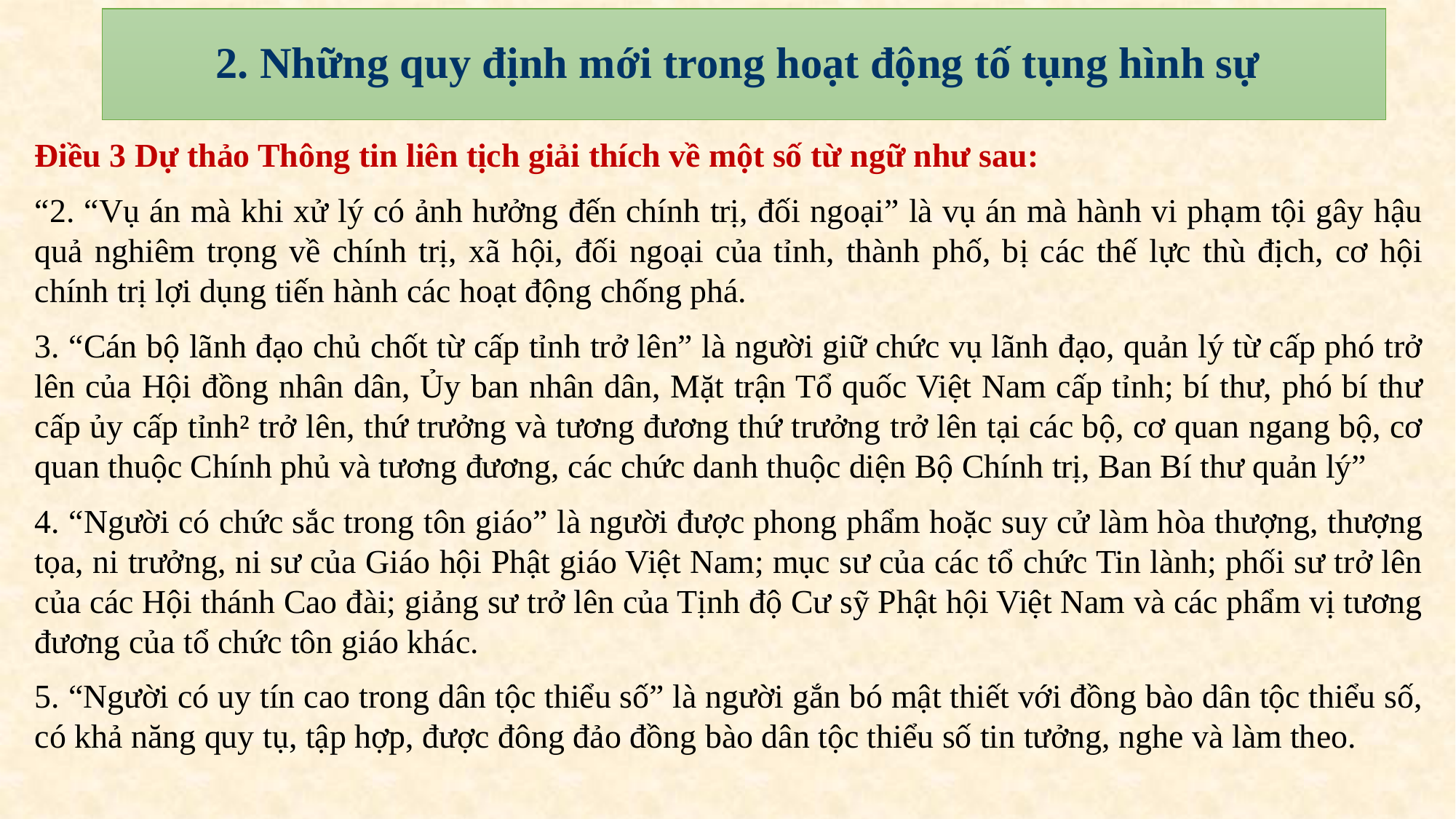

# 2. Những quy định mới trong hoạt động tố tụng hình sự
Điều 3 Dự thảo Thông tin liên tịch giải thích về một số từ ngữ như sau:
“2. “Vụ án mà khi xử lý có ảnh hưởng đến chính trị, đối ngoại” là vụ án mà hành vi phạm tội gây hậu quả nghiêm trọng về chính trị, xã hội, đối ngoại của tỉnh, thành phố, bị các thế lực thù địch, cơ hội chính trị lợi dụng tiến hành các hoạt động chống phá.
3. “Cán bộ lãnh đạo chủ chốt từ cấp tỉnh trở lên” là người giữ chức vụ lãnh đạo, quản lý từ cấp phó trở lên của Hội đồng nhân dân, Ủy ban nhân dân, Mặt trận Tổ quốc Việt Nam cấp tỉnh; bí thư, phó bí thư cấp ủy cấp tỉnh² trở lên, thứ trưởng và tương đương thứ trưởng trở lên tại các bộ, cơ quan ngang bộ, cơ quan thuộc Chính phủ và tương đương, các chức danh thuộc diện Bộ Chính trị, Ban Bí thư quản lý”
4. “Người có chức sắc trong tôn giáo” là người được phong phẩm hoặc suy cử làm hòa thượng, thượng tọa, ni trưởng, ni sư của Giáo hội Phật giáo Việt Nam; mục sư của các tổ chức Tin lành; phối sư trở lên của các Hội thánh Cao đài; giảng sư trở lên của Tịnh độ Cư sỹ Phật hội Việt Nam và các phẩm vị tương đương của tổ chức tôn giáo khác.
5. “Người có uy tín cao trong dân tộc thiểu số” là người gắn bó mật thiết với đồng bào dân tộc thiểu số, có khả năng quy tụ, tập hợp, được đông đảo đồng bào dân tộc thiểu số tin tưởng, nghe và làm theo.